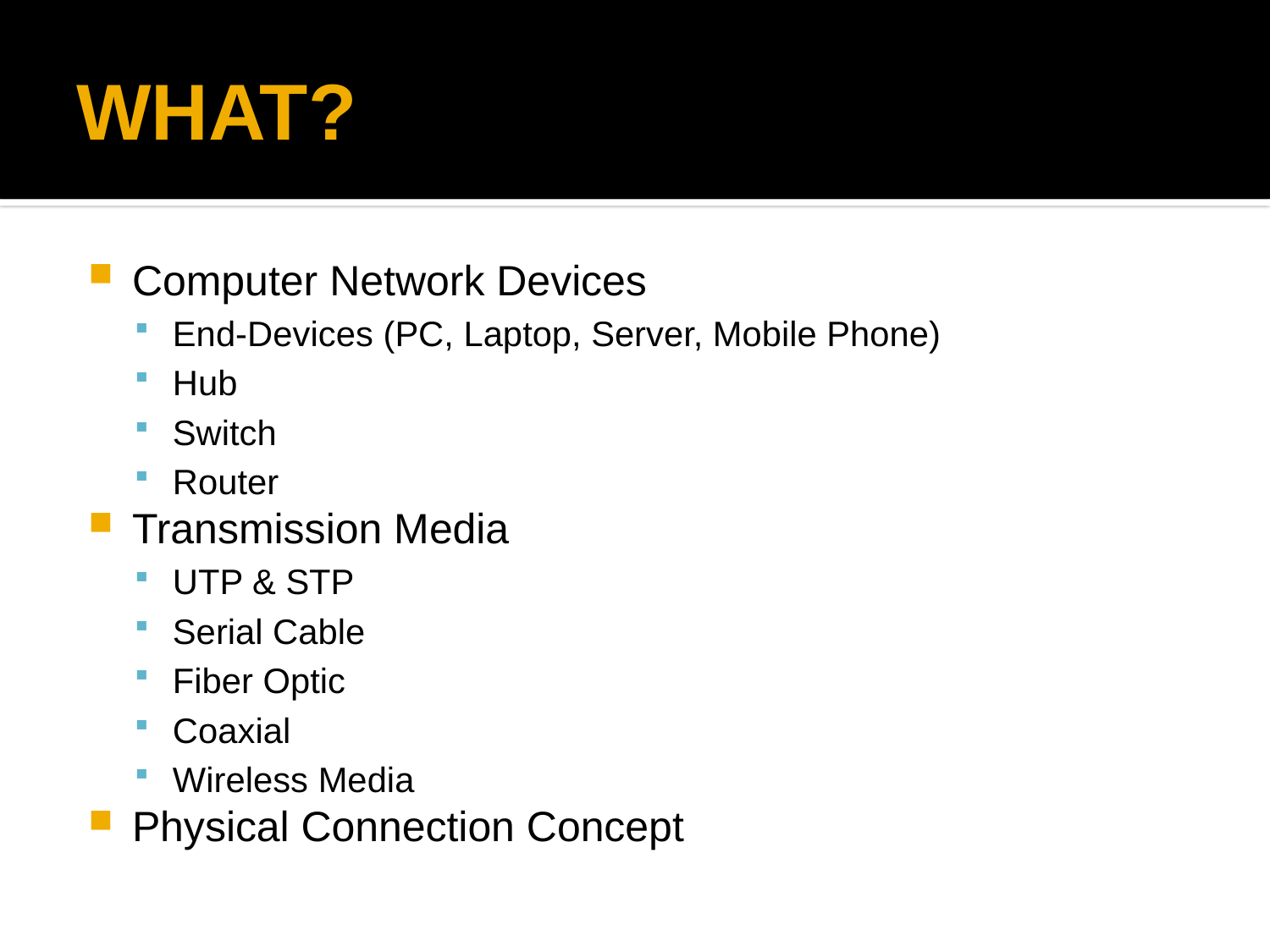

# WHAT?
Computer Network Devices
End-Devices (PC, Laptop, Server, Mobile Phone)
Hub
Switch
Router
Transmission Media
UTP & STP
Serial Cable
Fiber Optic
Coaxial
Wireless Media
Physical Connection Concept